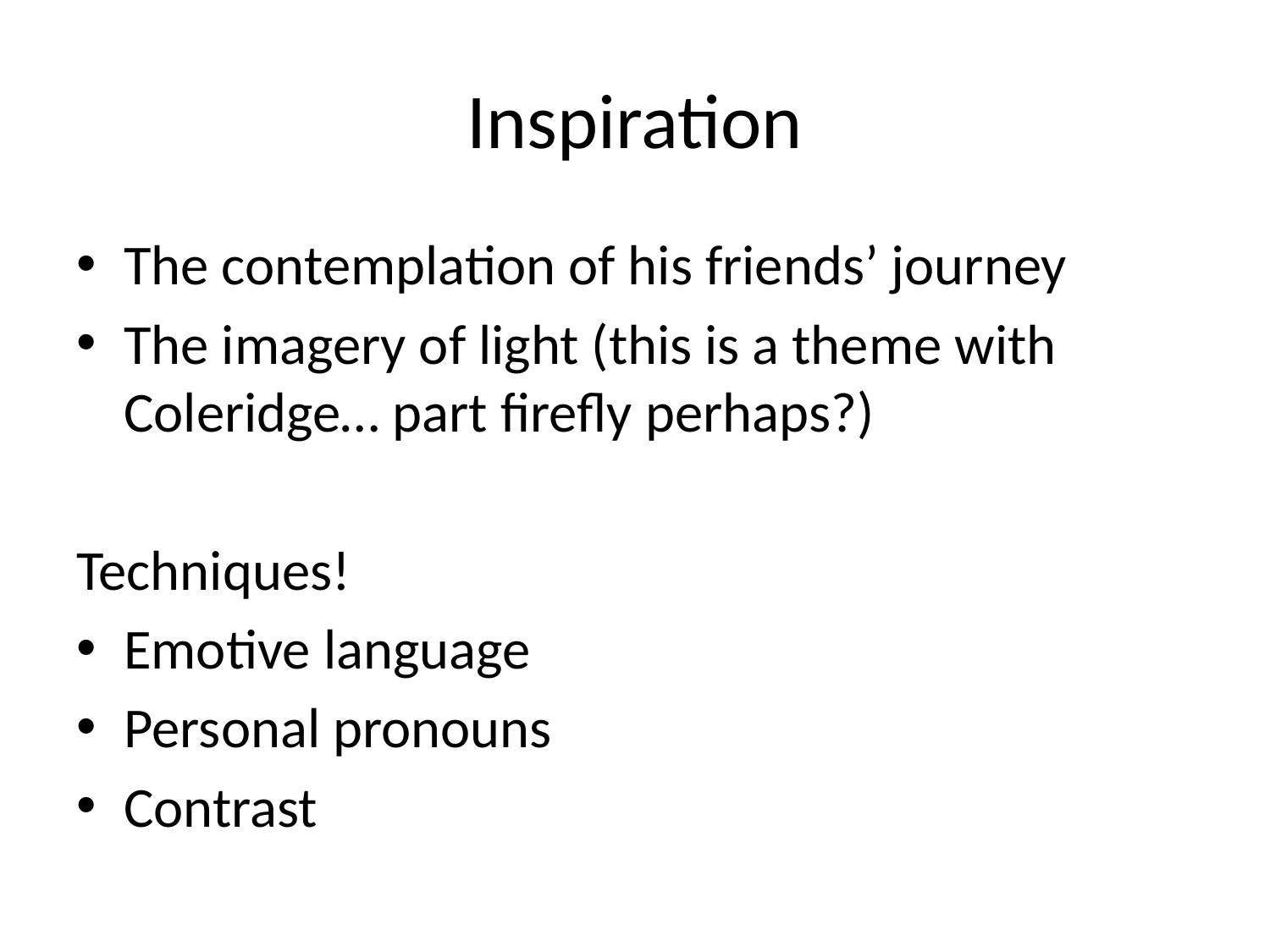

# Inspiration
The contemplation of his friends’ journey
The imagery of light (this is a theme with Coleridge… part firefly perhaps?)

Techniques!
Emotive language
Personal pronouns
Contrast